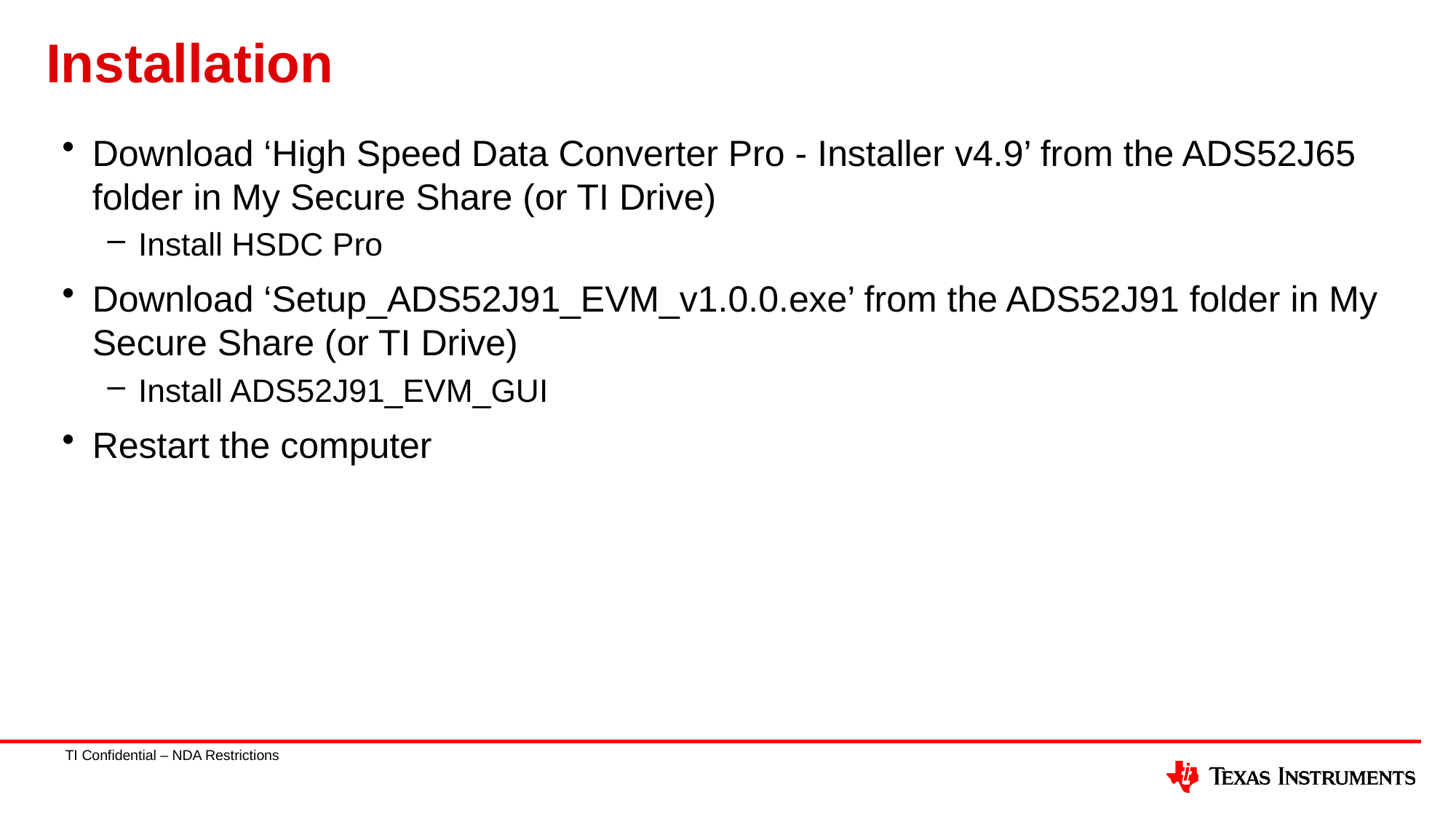

# Installation
Download ‘High Speed Data Converter Pro - Installer v4.9’ from the ADS52J65 folder in My Secure Share (or TI Drive)
Install HSDC Pro
Download ‘Setup_ADS52J91_EVM_v1.0.0.exe’ from the ADS52J91 folder in My Secure Share (or TI Drive)
Install ADS52J91_EVM_GUI
Restart the computer